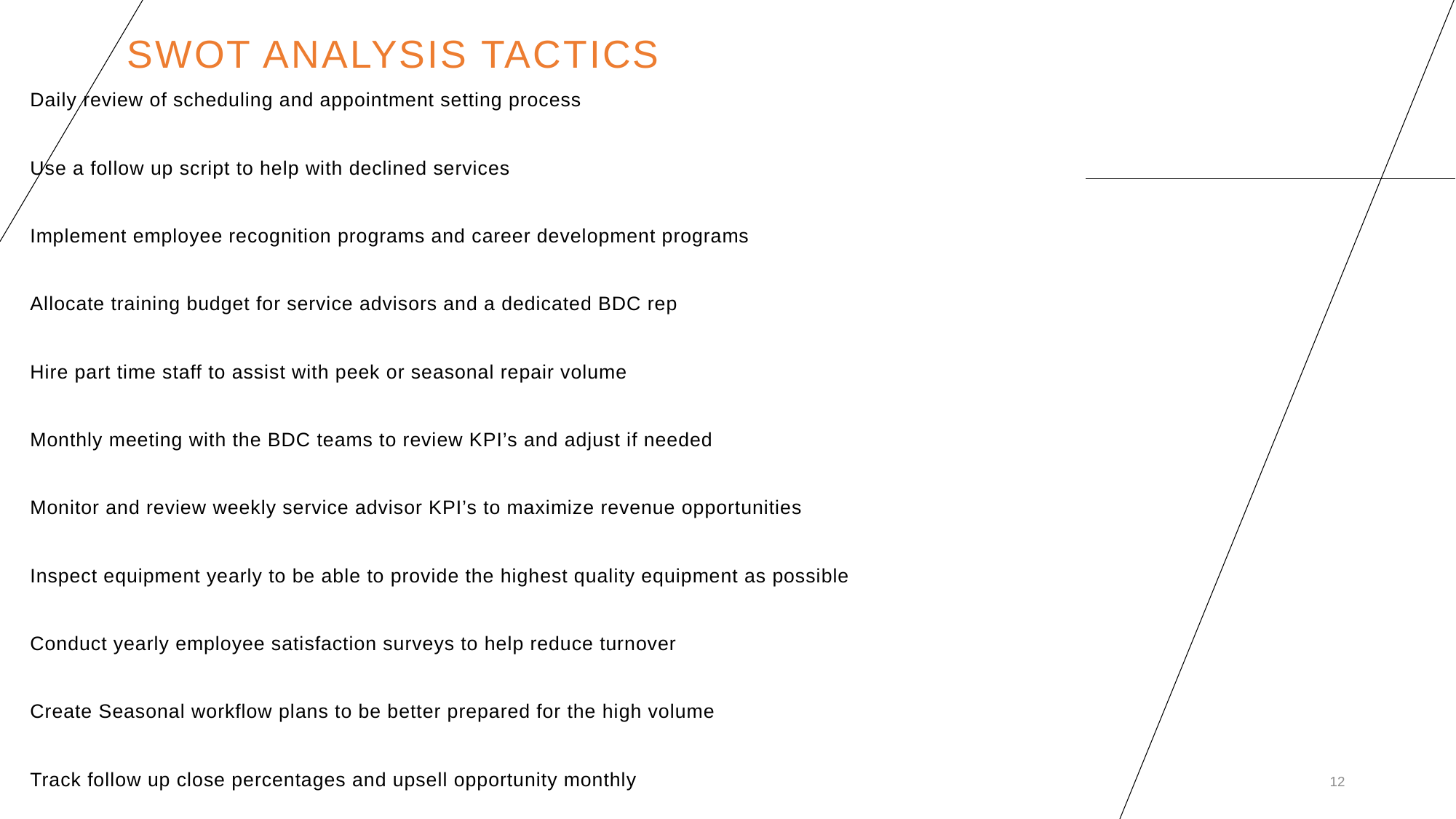

# Swot analysis tactics
Daily review of scheduling and appointment setting process

Use a follow up script to help with declined services

Implement employee recognition programs and career development programs

Allocate training budget for service advisors and a dedicated BDC rep

Hire part time staff to assist with peek or seasonal repair volume

Monthly meeting with the BDC teams to review KPI’s and adjust if needed

Monitor and review weekly service advisor KPI’s to maximize revenue opportunities

Inspect equipment yearly to be able to provide the highest quality equipment as possible

Conduct yearly employee satisfaction surveys to help reduce turnover

Create Seasonal workflow plans to be better prepared for the high volume

Track follow up close percentages and upsell opportunity monthly

12